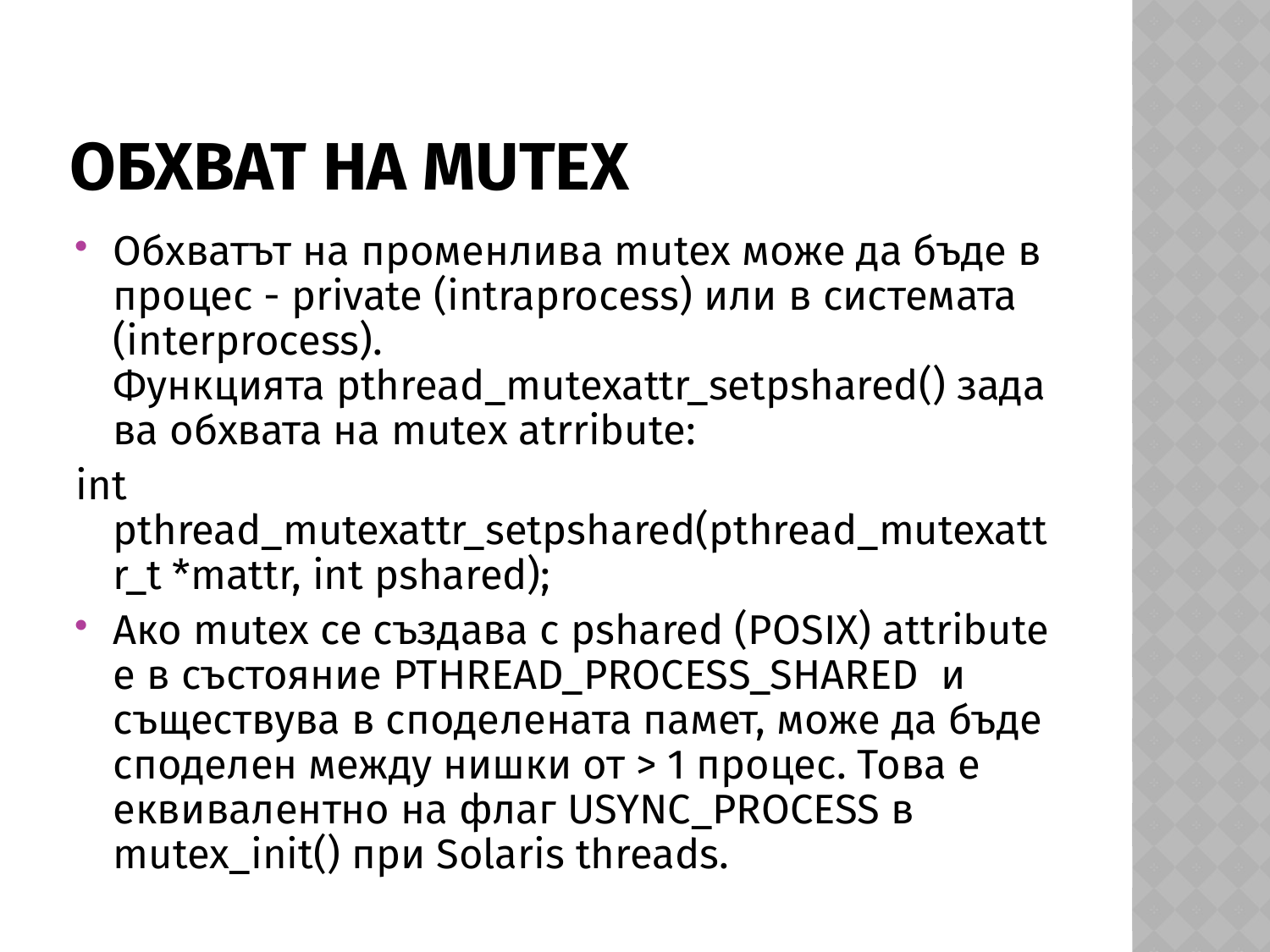

# Обхват на Mutex
Обхватът на променлива mutex може да бъде в процес - private (intraprocess) или в системата (interprocess). Функцията pthread_mutexattr_setpshared() задава обхвата на mutex atrribute:
int pthread_mutexattr_setpshared(pthread_mutexattr_t *mattr, int pshared);
Ако mutex се създава с pshared (POSIX) attribute е в състояние PTHREAD_PROCESS_SHARED  и съществува в споделената памет, може да бъде споделен между нишки от > 1 процес. Това е еквивалентно на флаг USYNC_PROCESS в mutex_init() при Solaris threads.